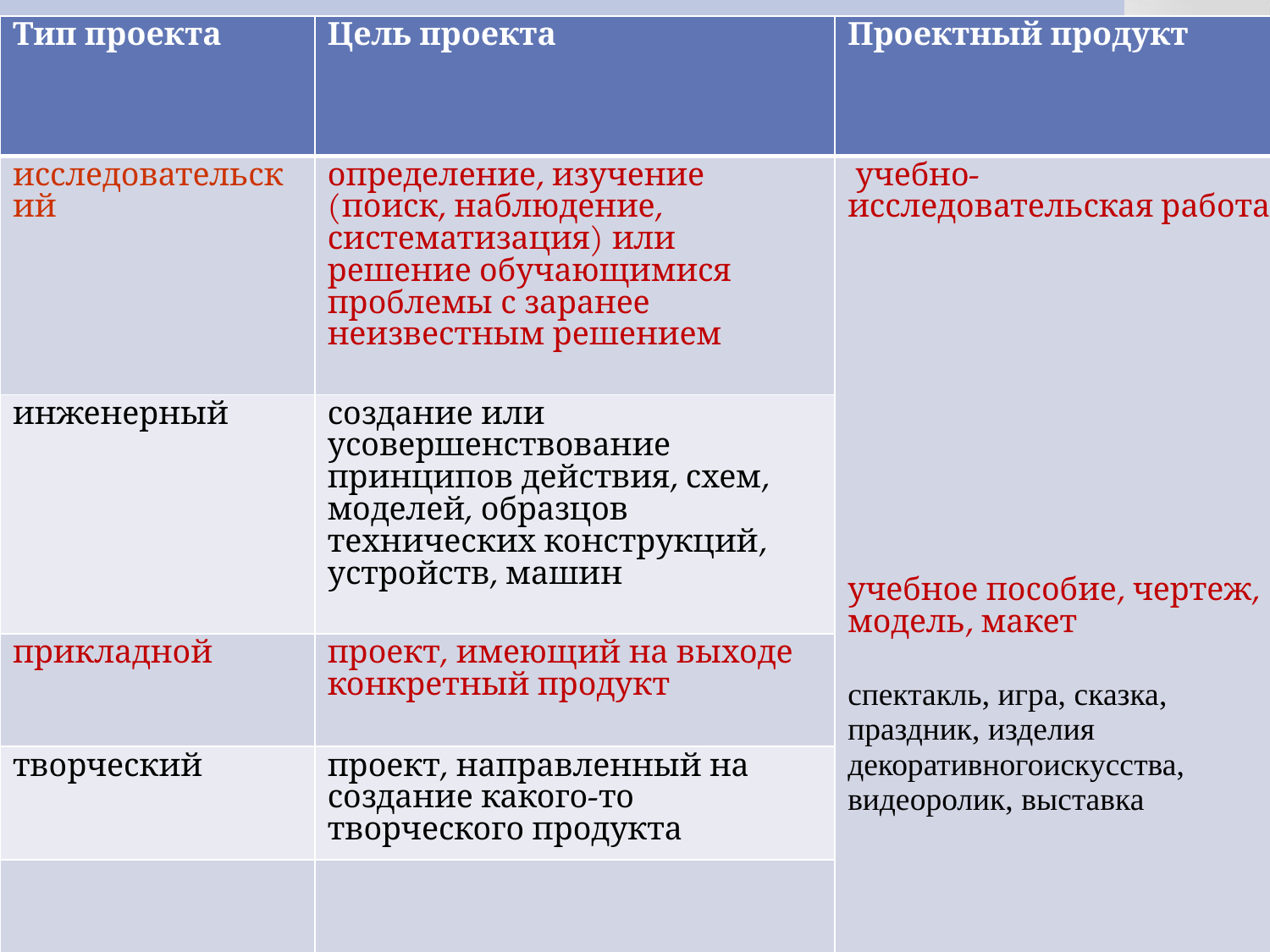

Типы и формы представления ИИП
| Тип проекта | Цель проекта | Проектный продукт |
| --- | --- | --- |
| исследовательский | определение, изучение (поиск, наблюдение, систематизация) или решение обучающимися проблемы с заранее неизвестным решением | учебно-исследовательская работа учебное пособие, чертеж, модель, макет спектакль, игра, сказка, праздник, изделия декоративногоискусства, видеоролик, выставка |
| инженерный | создание или усовершенствование принципов действия, схем, моделей, образцов технических конструкций, устройств, машин |  |
| прикладной | проект, имеющий на выходе конкретный продукт |  |
| творческий | проект, направленный на создание какого-то творческого продукта |  |
|  |  |  |